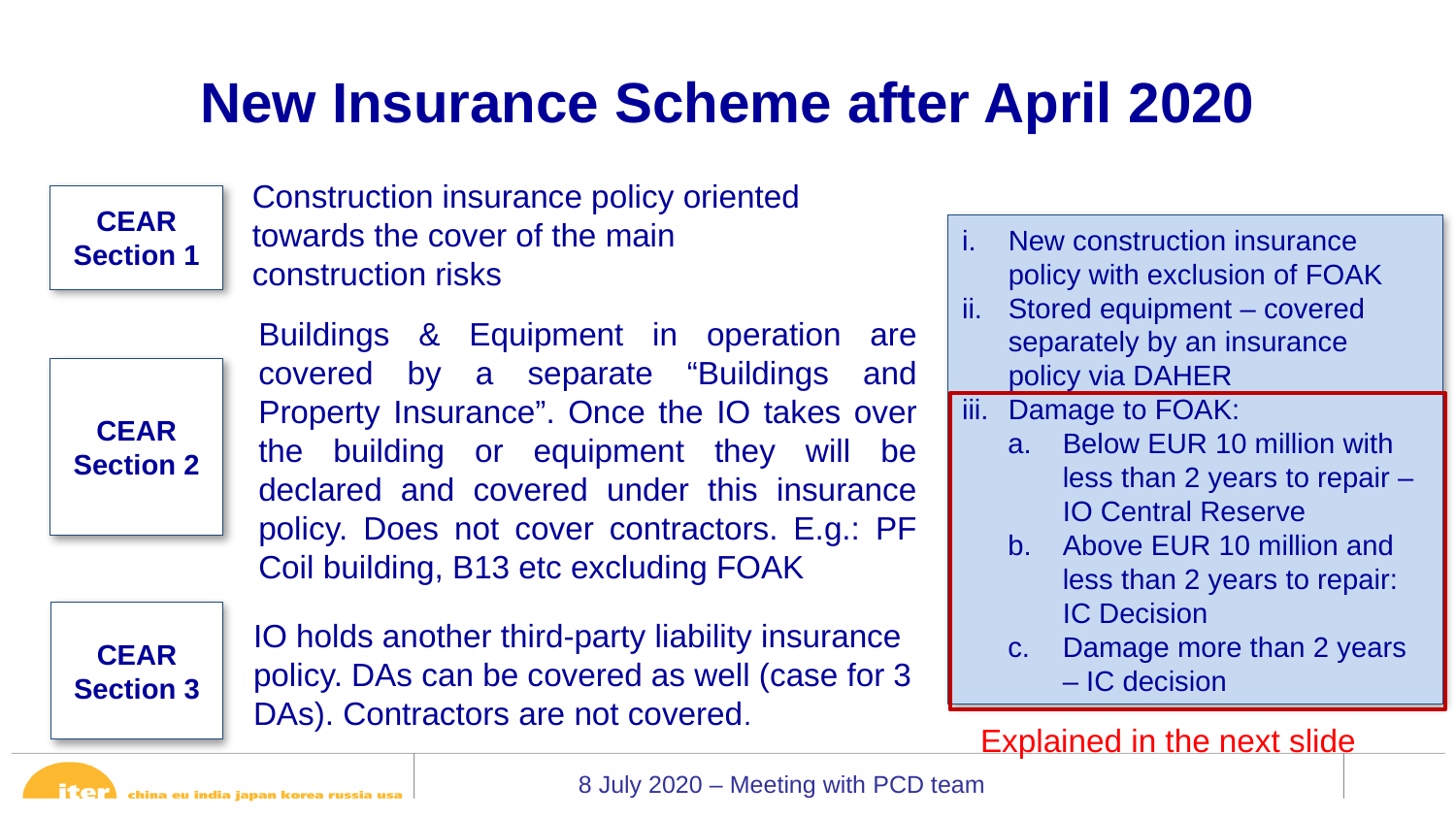

# New Insurance Scheme after April 2020
Construction insurance policy oriented towards the cover of the main construction risks
CEAR
Section 1
New construction insurance policy with exclusion of FOAK
Stored equipment – covered separately by an insurance policy via DAHER
Damage to FOAK:
Below EUR 10 million with less than 2 years to repair – IO Central Reserve
Above EUR 10 million and less than 2 years to repair: IC Decision
Damage more than 2 years – IC decision
Buildings & Equipment in operation are covered by a separate “Buildings and Property Insurance”. Once the IO takes over the building or equipment they will be declared and covered under this insurance policy. Does not cover contractors. E.g.: PF Coil building, B13 etc excluding FOAK
CEAR Section 2

CEAR
Section 3
IO holds another third-party liability insurance policy. DAs can be covered as well (case for 3 DAs). Contractors are not covered.
Explained in the next slide